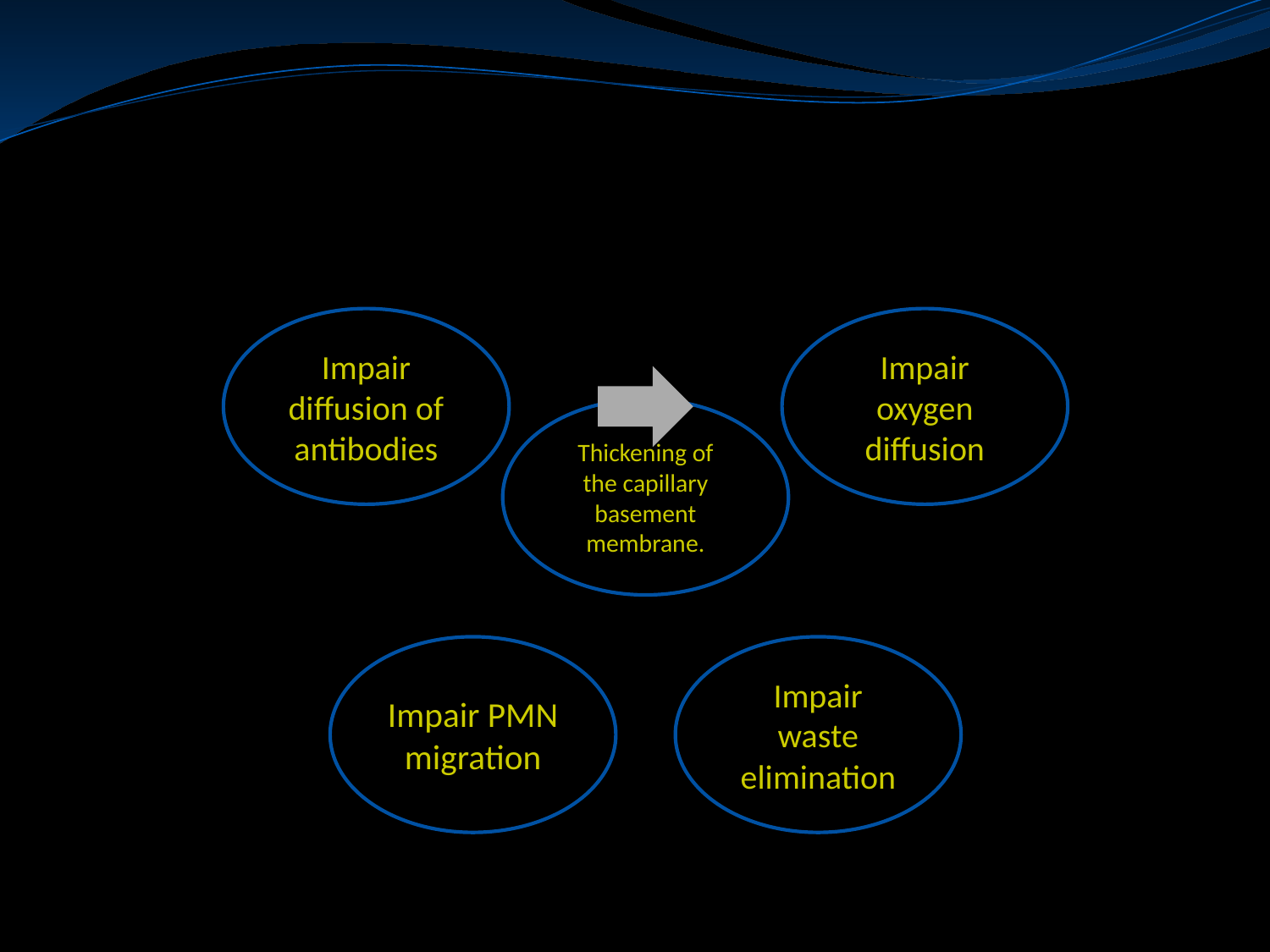

Thickening of the capillary basement membrane.
Impair oxygen diffusion
Impair waste elimination
Impair PMN migration
Impair diffusion of antibodies